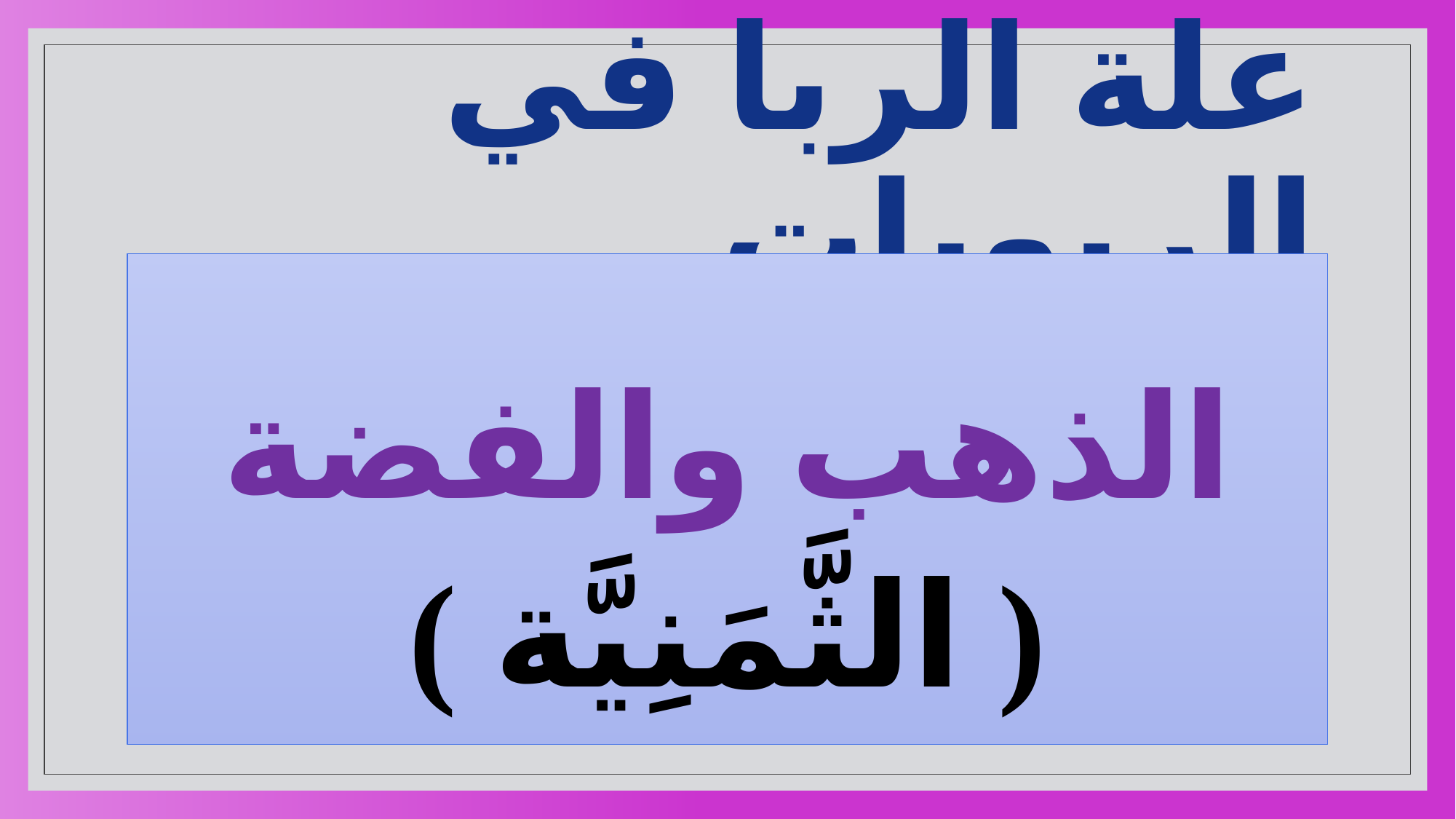

# علة الربا في الربويات

الذهب والفضة
( الثَّمَنِيَّة )